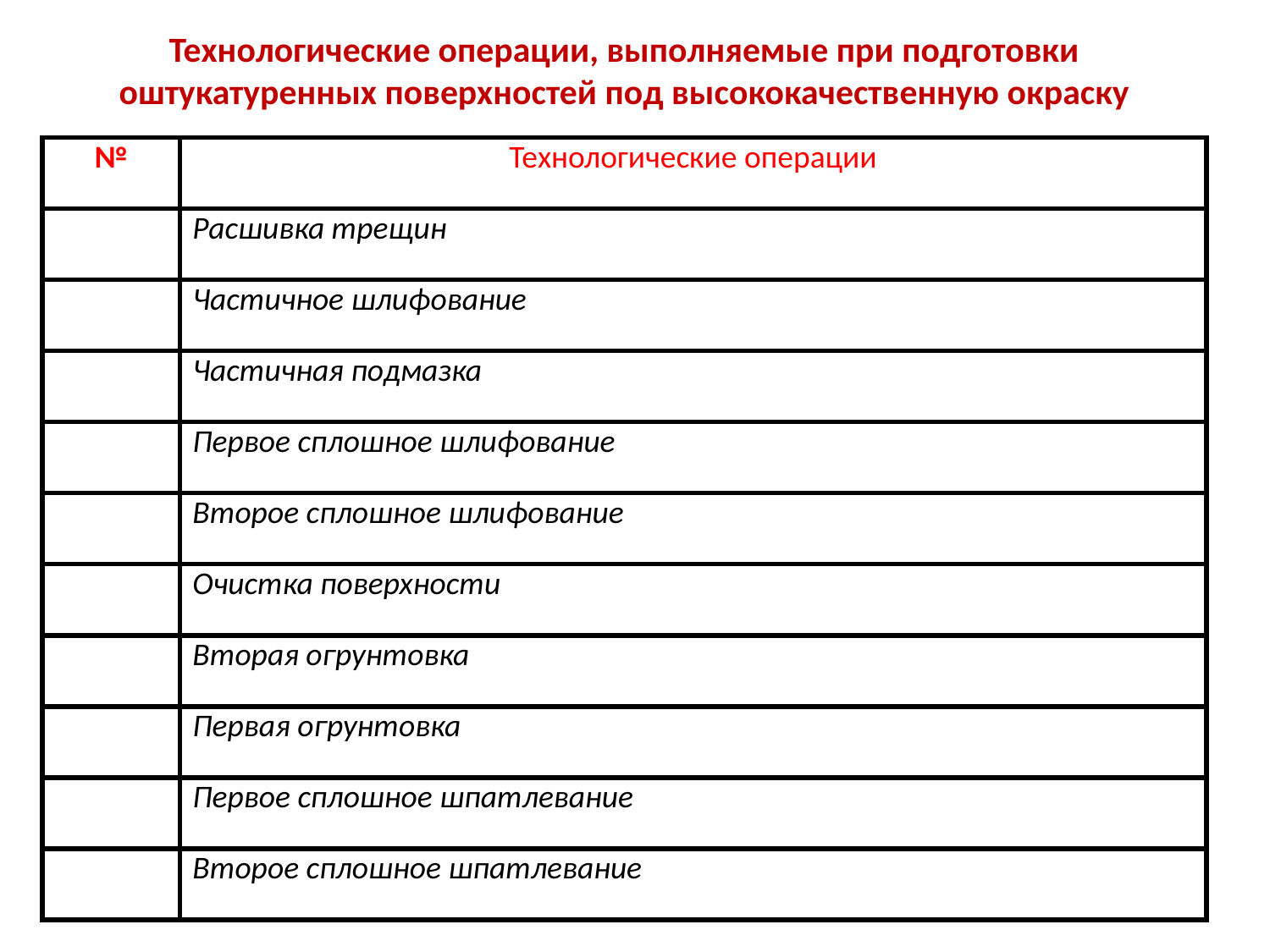

Технологические операции, выполняемые при подготовки оштукатуренных поверхностей под высококачественную окраску
| № | Технологические операции |
| --- | --- |
|  | Расшивка трещин |
|  | Частичное шлифование |
|  | Частичная подмазка |
|  | Первое сплошное шлифование |
|  | Второе сплошное шлифование |
|  | Очистка поверхности |
|  | Вторая огрунтовка |
|  | Первая огрунтовка |
|  | Первое сплошное шпатлевание |
|  | Второе сплошное шпатлевание |